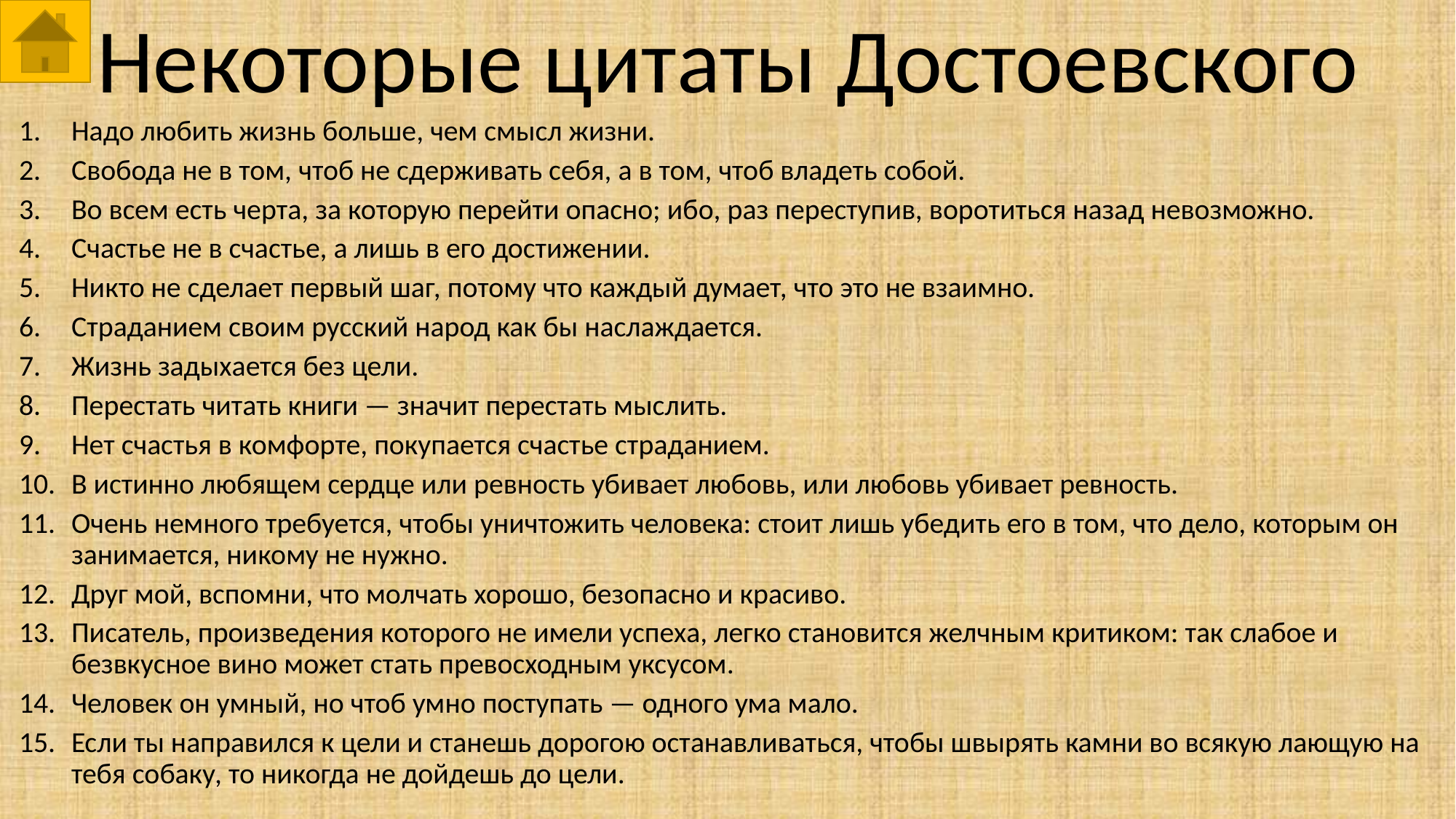

# Некоторые цитаты Достоевского

Надо любить жизнь больше, чем смысл жизни.
Свобода не в том, чтоб не сдерживать себя, а в том, чтоб владеть собой.
Во всем есть черта, за которую перейти опасно; ибо, раз переступив, воротиться назад невозможно.
Счастье не в счастье, а лишь в его достижении.
Никто не сделает первый шаг, потому что каждый думает, что это не взаимно.
Страданием своим русский народ как бы наслаждается.
Жизнь задыхается без цели.
Перестать читать книги — значит перестать мыслить.
Нет счастья в комфорте, покупается счастье страданием.
В истинно любящем сердце или ревность убивает любовь, или любовь убивает ревность.
Очень немного требуется, чтобы уничтожить человека: стоит лишь убедить его в том, что дело, которым он занимается, никому не нужно.
Друг мой, вспомни, что молчать хорошо, безопасно и красиво.
Писатель, произведения которого не имели успеха, легко становится желчным критиком: так слабое и безвкусное вино может стать превосходным уксусом.
Человек он умный, но чтоб умно поступать — одного ума мало.
Если ты направился к цели и станешь дорогою останавливаться, чтобы швырять камни во всякую лающую на тебя собаку, то никогда не дойдешь до цели.